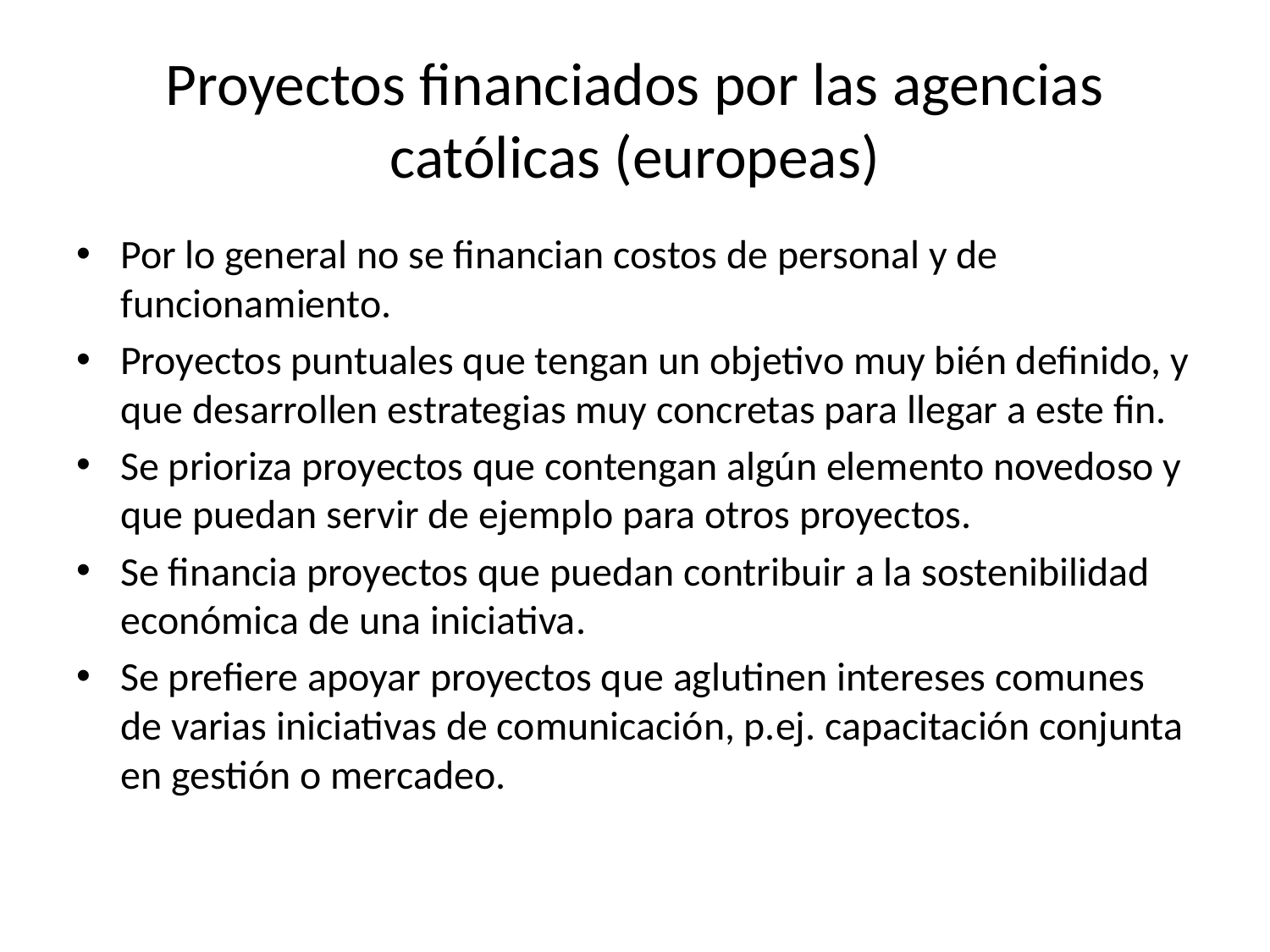

# Proyectos financiados por las agencias católicas (europeas)
Por lo general no se financian costos de personal y de funcionamiento.
Proyectos puntuales que tengan un objetivo muy bién definido, y que desarrollen estrategias muy concretas para llegar a este fin.
Se prioriza proyectos que contengan algún elemento novedoso y que puedan servir de ejemplo para otros proyectos.
Se financia proyectos que puedan contribuir a la sostenibilidad económica de una iniciativa.
Se prefiere apoyar proyectos que aglutinen intereses comunes de varias iniciativas de comunicación, p.ej. capacitación conjunta en gestión o mercadeo.